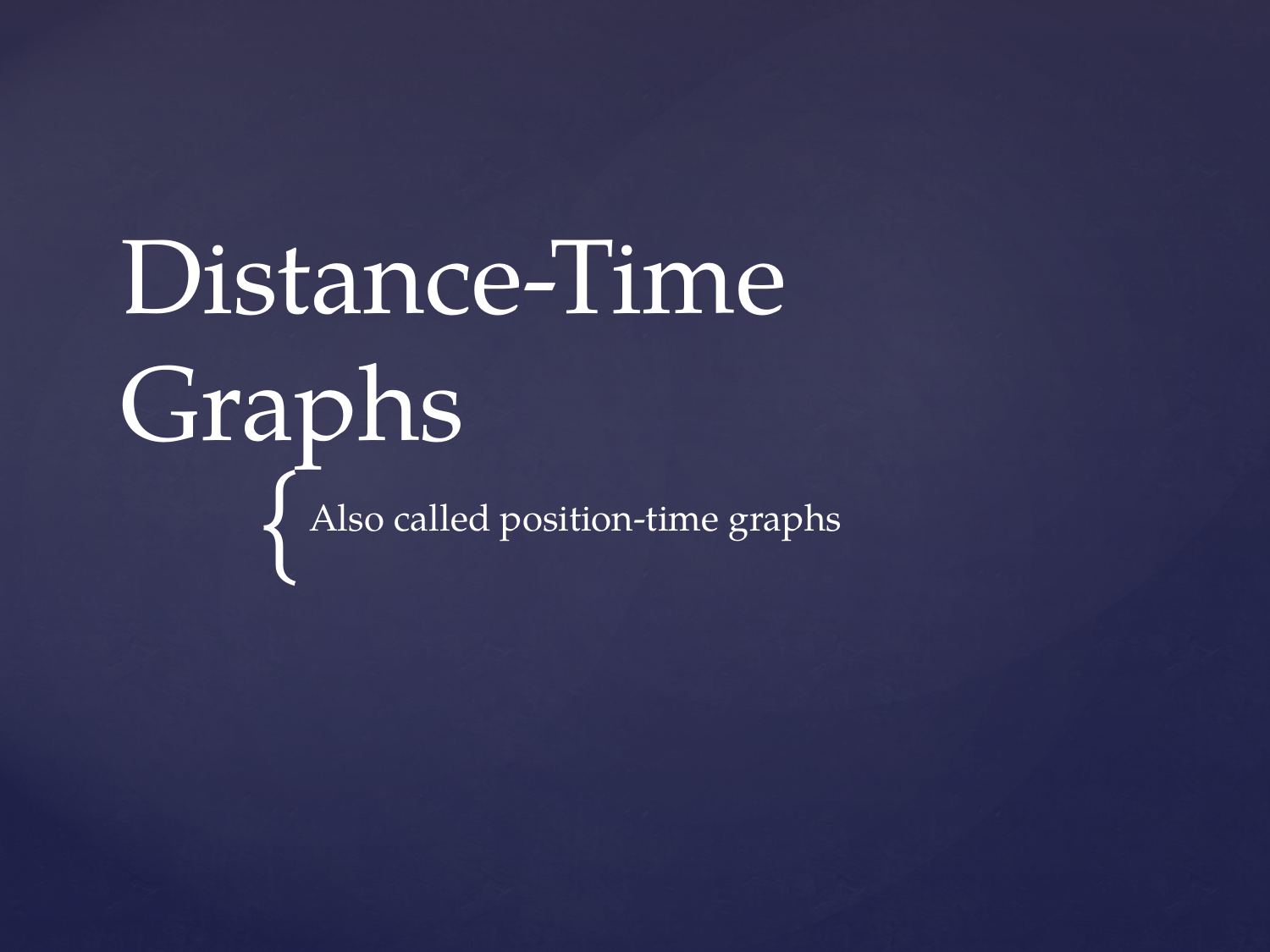

# Distance-Time Graphs
Also called position-time graphs